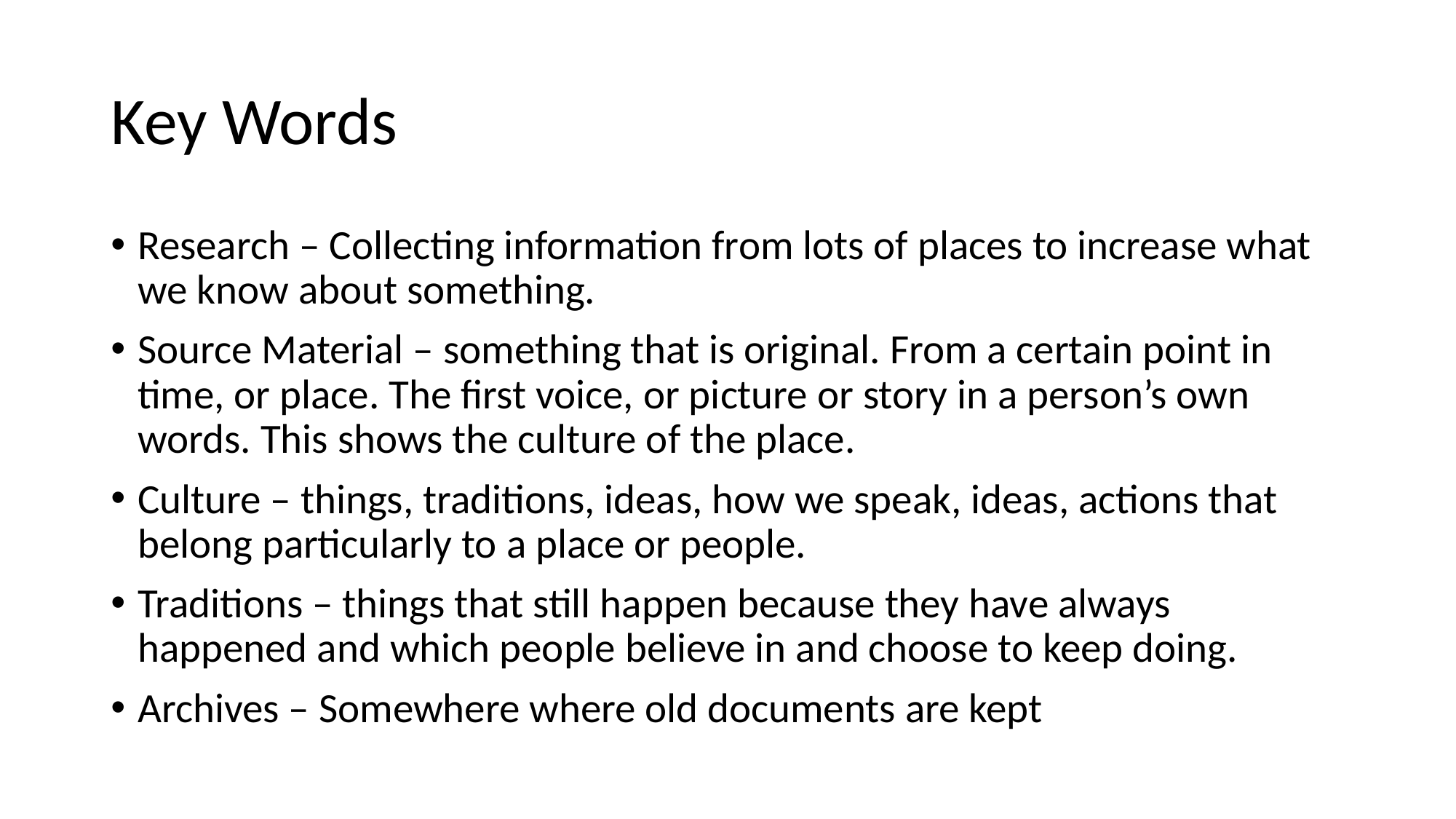

# Key Words
Research – Collecting information from lots of places to increase what we know about something.
Source Material – something that is original. From a certain point in time, or place. The first voice, or picture or story in a person’s own words. This shows the culture of the place.
Culture – things, traditions, ideas, how we speak, ideas, actions that belong particularly to a place or people.
Traditions – things that still happen because they have always happened and which people believe in and choose to keep doing.
Archives – Somewhere where old documents are kept